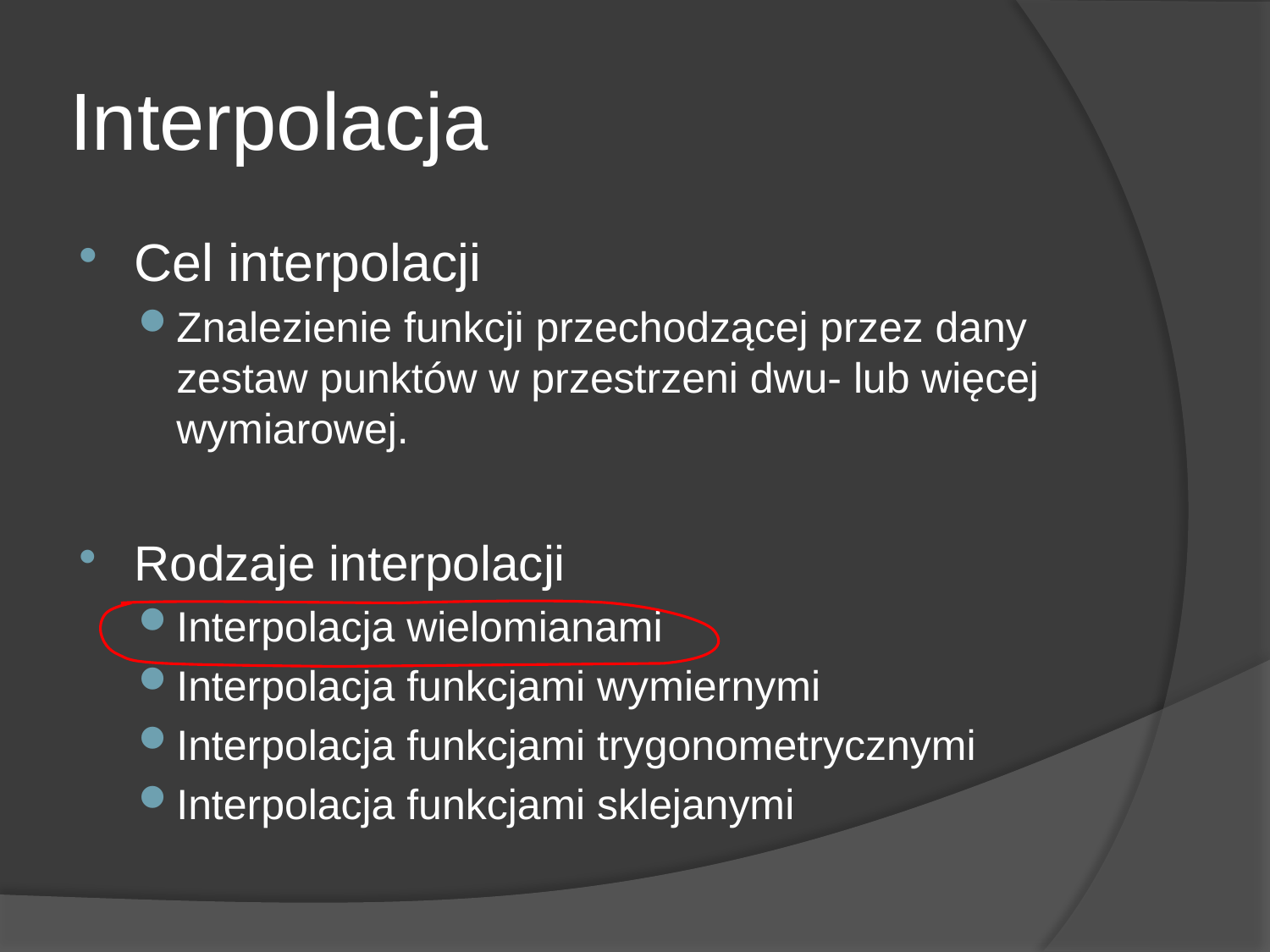

# Interpolacja
Cel interpolacji
Znalezienie funkcji przechodzącej przez dany zestaw punktów w przestrzeni dwu- lub więcej wymiarowej.

Rodzaje interpolacji
Interpolacja wielomianami
Interpolacja funkcjami wymiernymi
Interpolacja funkcjami trygonometrycznymi
Interpolacja funkcjami sklejanymi